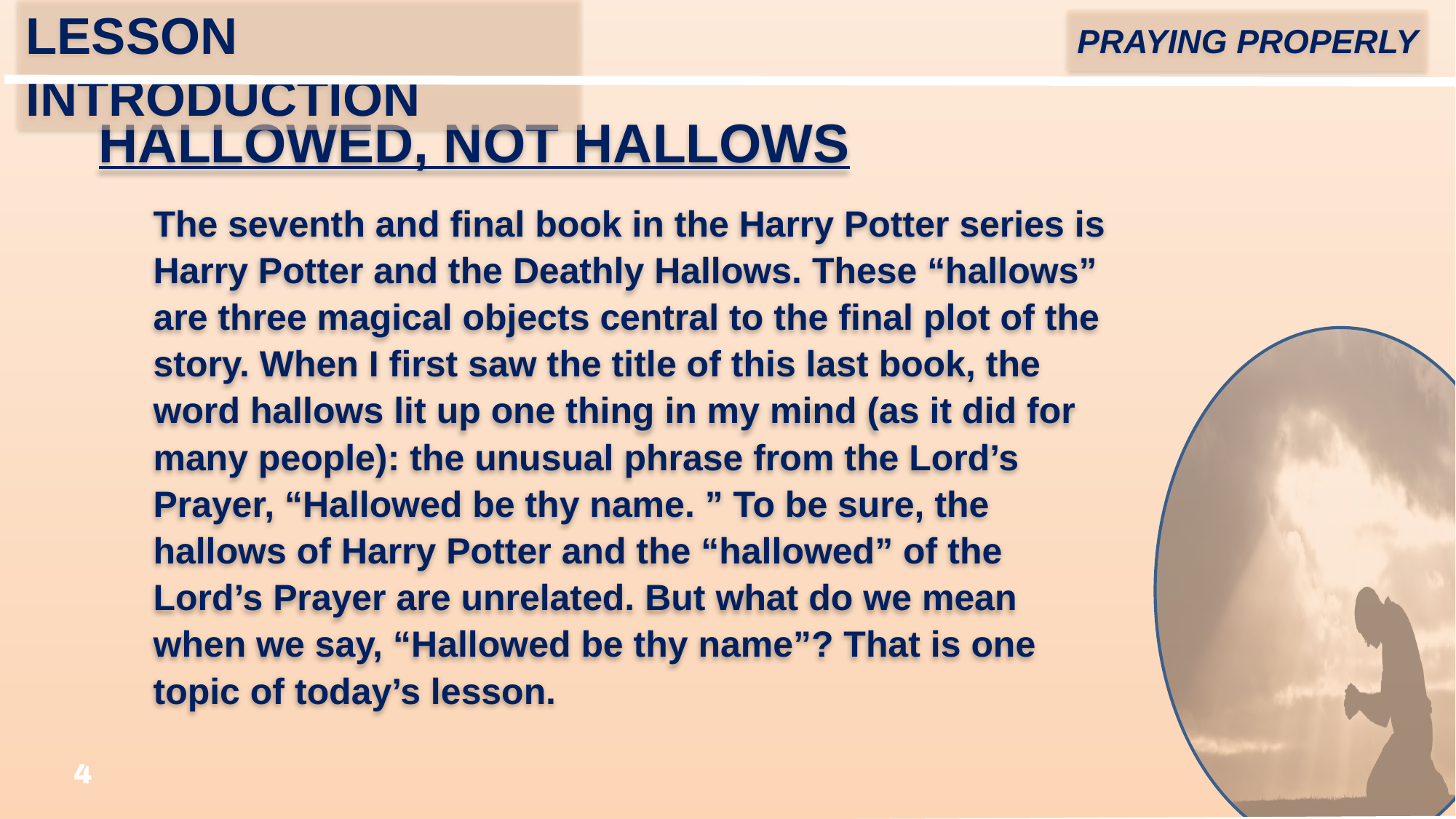

LESSON INTRODUCTION
Praying Properly
Hallowed, Not Hallows

The seventh and final book in the Harry Potter series is Harry Potter and the Deathly Hallows. These “hallows” are three magical objects central to the final plot of the story. When I first saw the title of this last book, the word hallows lit up one thing in my mind (as it did for many people): the unusual phrase from the Lord’s Prayer, “Hallowed be thy name. ” To be sure, the hallows of Harry Potter and the “hallowed” of the Lord’s Prayer are unrelated. But what do we mean when we say, “Hallowed be thy name”? That is one topic of today’s lesson.

4